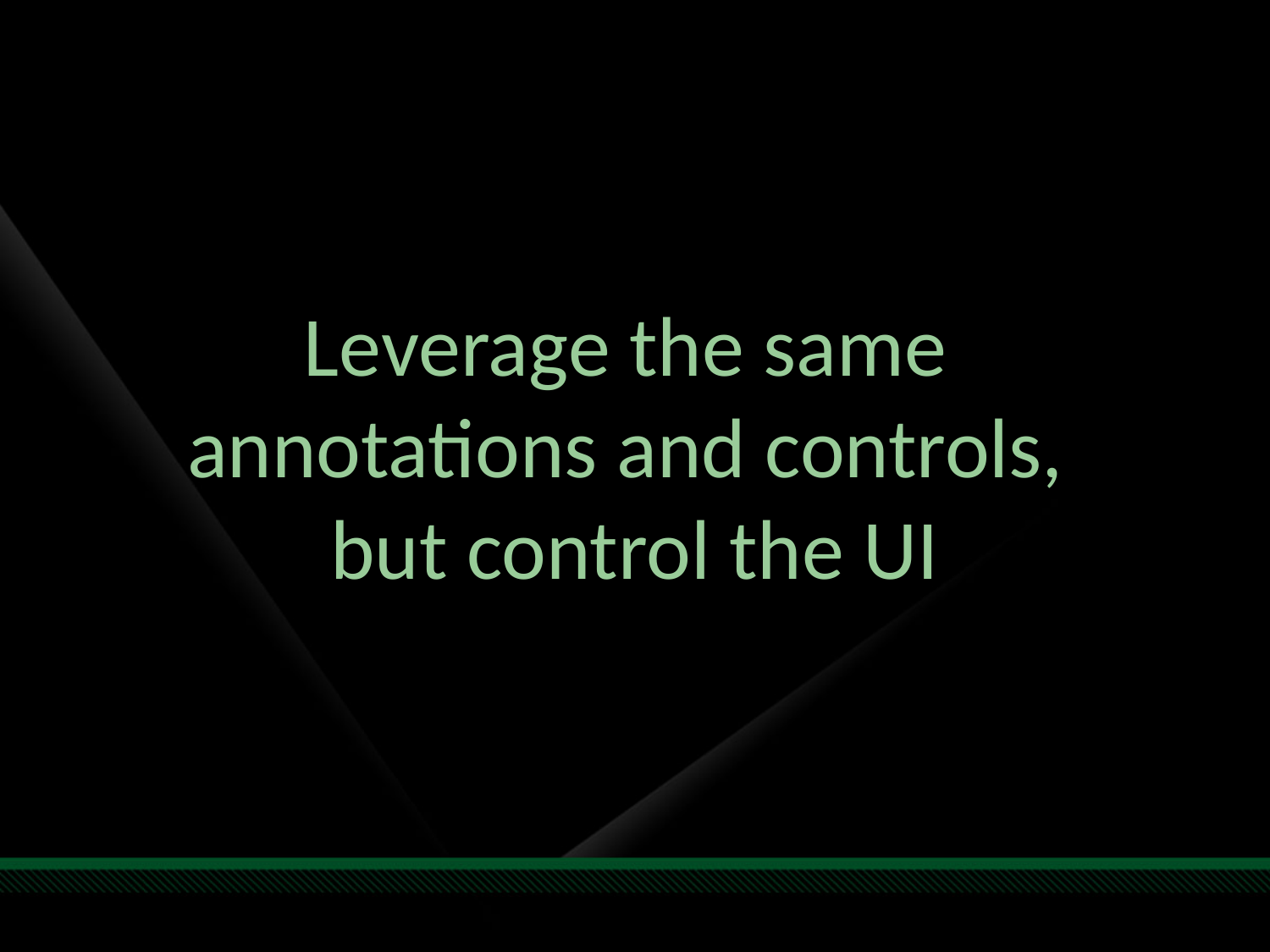

Leverage the same
annotations and controls,
but control the UI